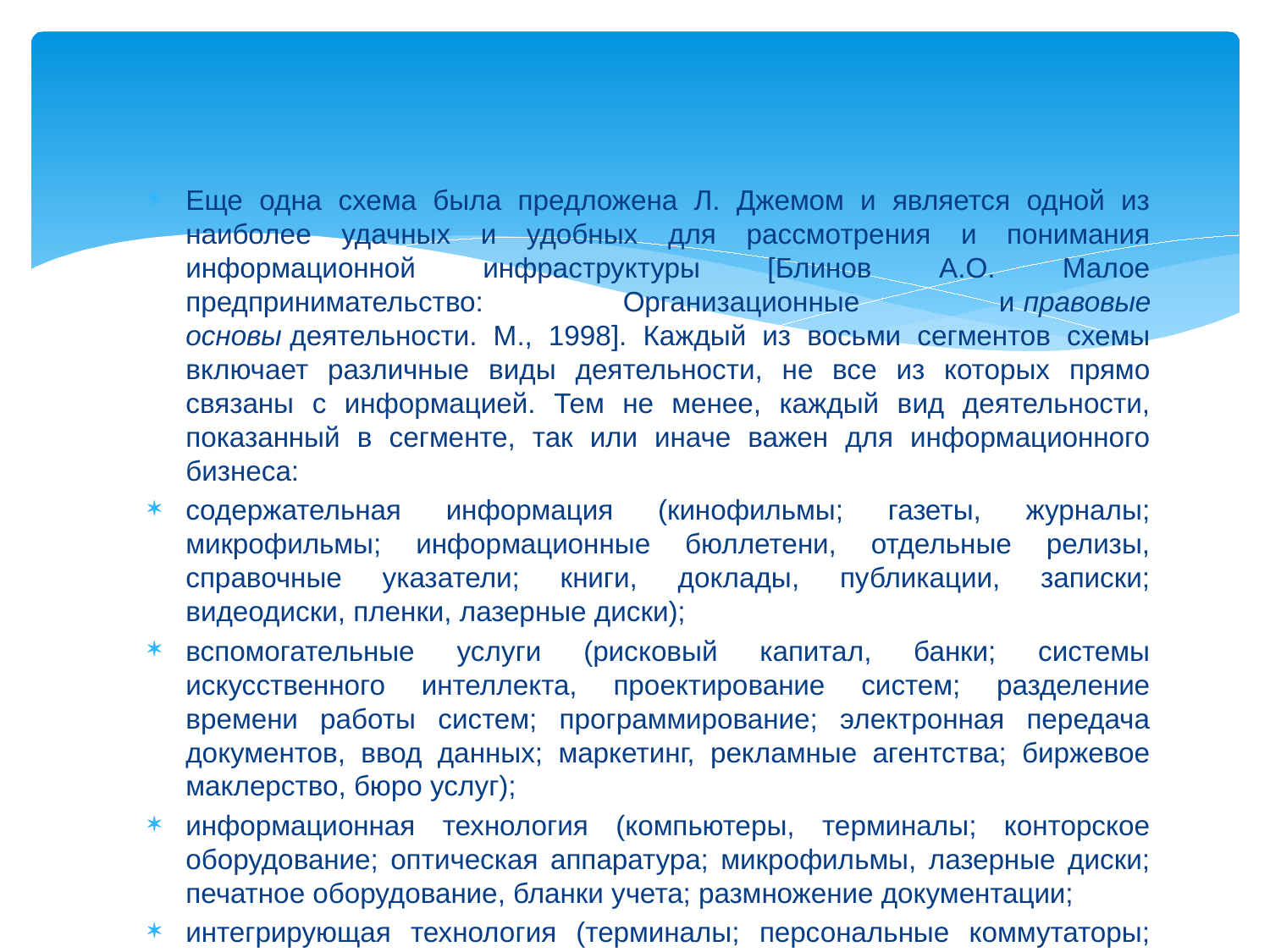

Еще одна схема была предложена Л. Джемом и является одной из наиболее удачных и удобных для рассмотрения и понимания информационной инфраструктуры [Блинов А.О. Малое предпринимательство: Организационные и правовые основы деятельности. М., 1998]. Каждый из восьми сегментов схемы включает различные виды деятельности, не все из которых прямо связаны с информацией. Тем не менее, каждый вид деятельности, показанный в сегменте, так или иначе важен для информационного бизнеса:
содержательная информация (кинофильмы; газеты, журналы; микрофильмы; информационные бюллетени, отдельные релизы, справочные указатели; книги, доклады, публикации, записки; видеодиски, пленки, лазерные диски);
вспомогательные услуги (рисковый капитал, банки; системы искусственного интеллекта, проектирование систем; разделение времени работы систем; программирование; электронная передача документов, ввод данных; маркетинг, рекламные агентства; биржевое маклерство, бюро услуг);
информационная технология (компьютеры, терминалы; конторское оборудование; оптическая аппаратура; микрофильмы, лазерные диски; печатное оборудование, бланки учета; размножение документации;
интегрирующая технология (терминалы; персональные коммутаторы; речевые системы, факсимиле; цифровые данные);